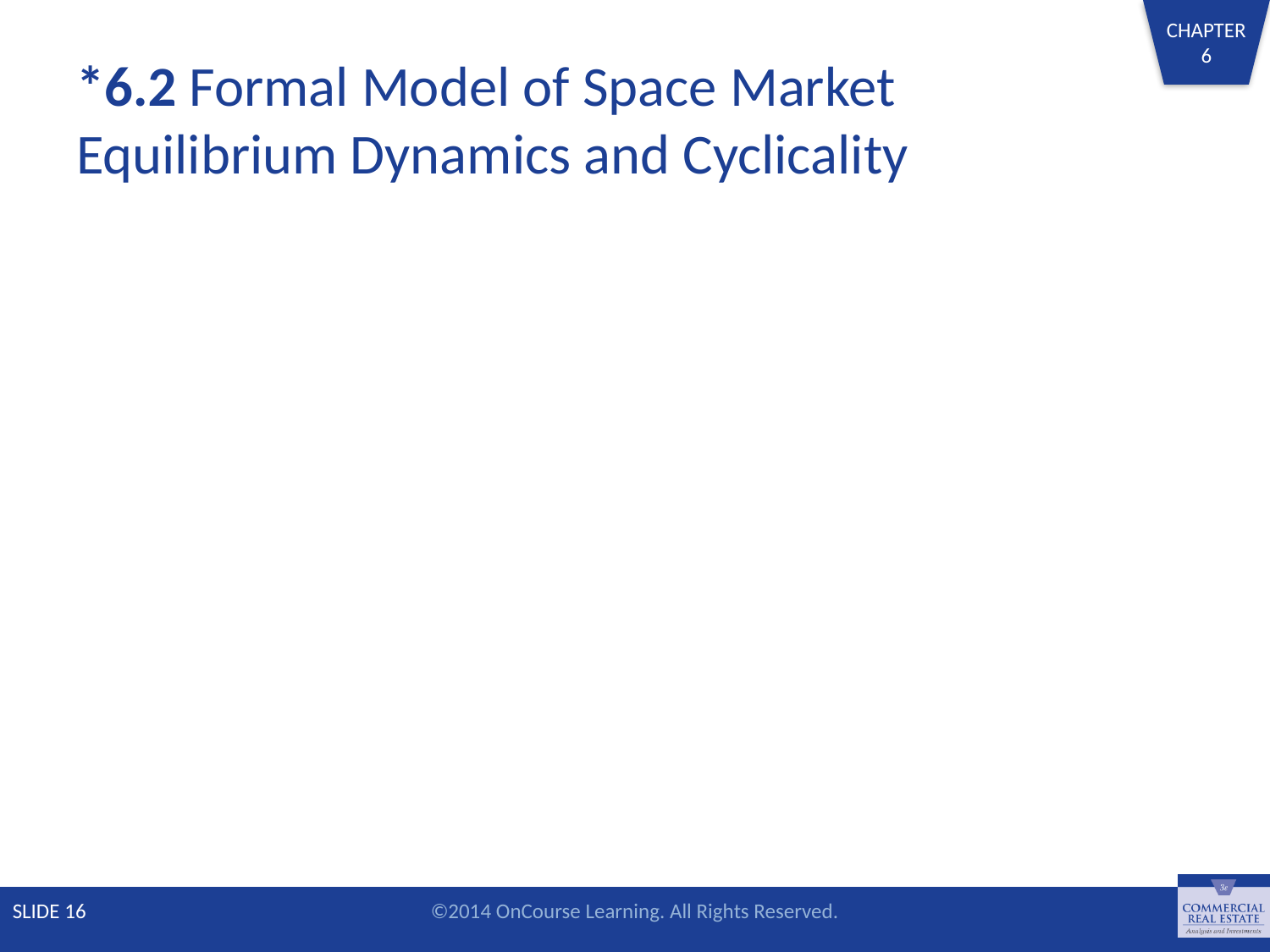

# *6.2 Formal Model of Space Market Equilibrium Dynamics and Cyclicality

SLIDE 16